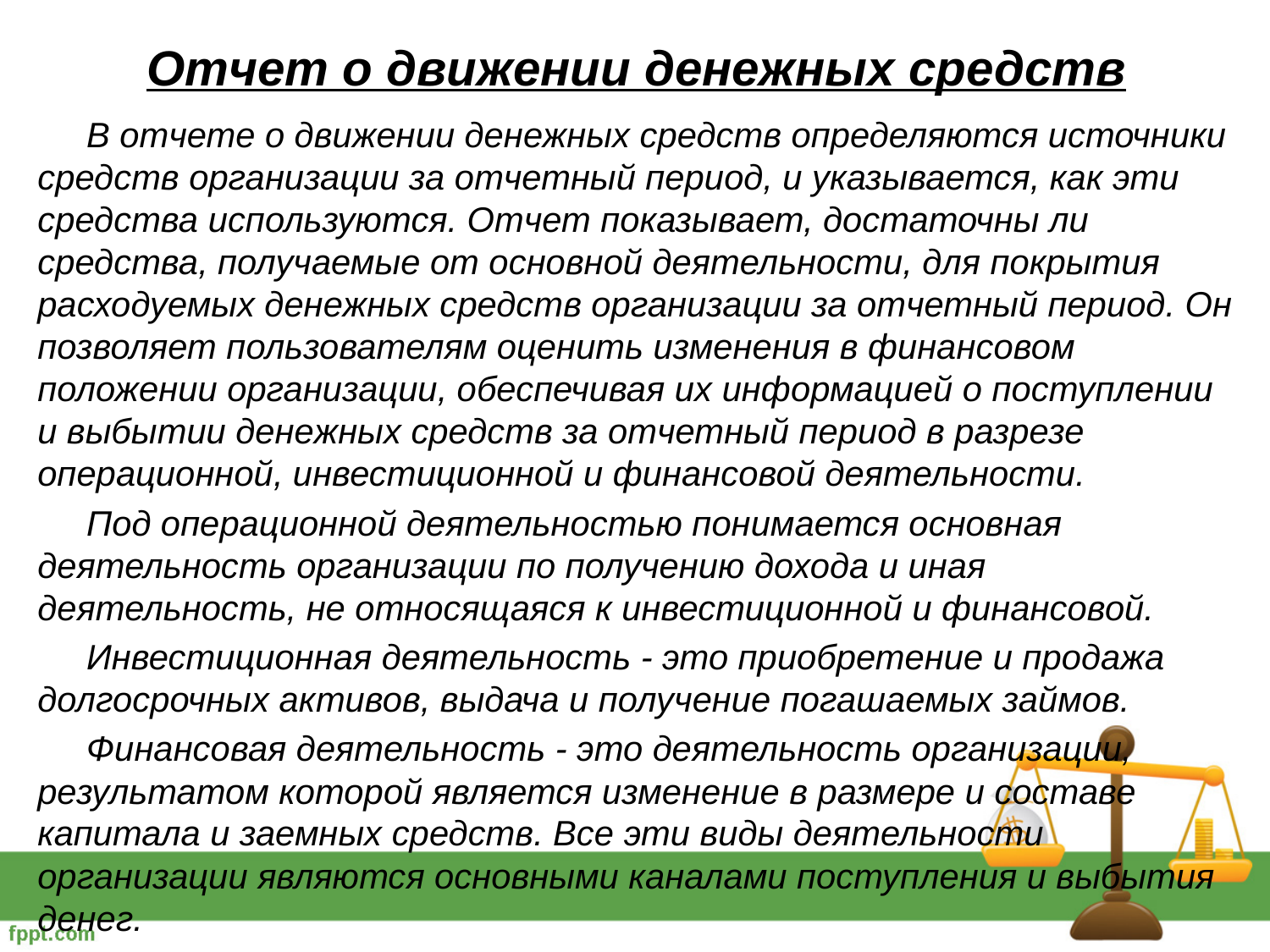

# Отчет о движении денежных средств
     В отчете о движении денежных средств определяются источники средств организации за отчетный период, и указывается, как эти средства используются. Отчет показывает, достаточны ли средства, получаемые от основной деятельности, для покрытия расходуемых денежных средств организации за отчетный период. Он позволяет пользователям оценить изменения в финансовом положении организации, обеспечивая их информацией о поступлении и выбытии денежных средств за отчетный период в разрезе операционной, инвестиционной и финансовой деятельности.
     Под операционной деятельностью понимается основная деятельность организации по получению дохода и иная деятельность, не относящаяся к инвестиционной и финансовой.
     Инвестиционная деятельность - это приобретение и продажа долгосрочных активов, выдача и получение погашаемых займов.
     Финансовая деятельность - это деятельность организации, результатом которой является изменение в размере и составе капитала и заемных средств. Все эти виды деятельности организации являются основными каналами поступления и выбытия денег.